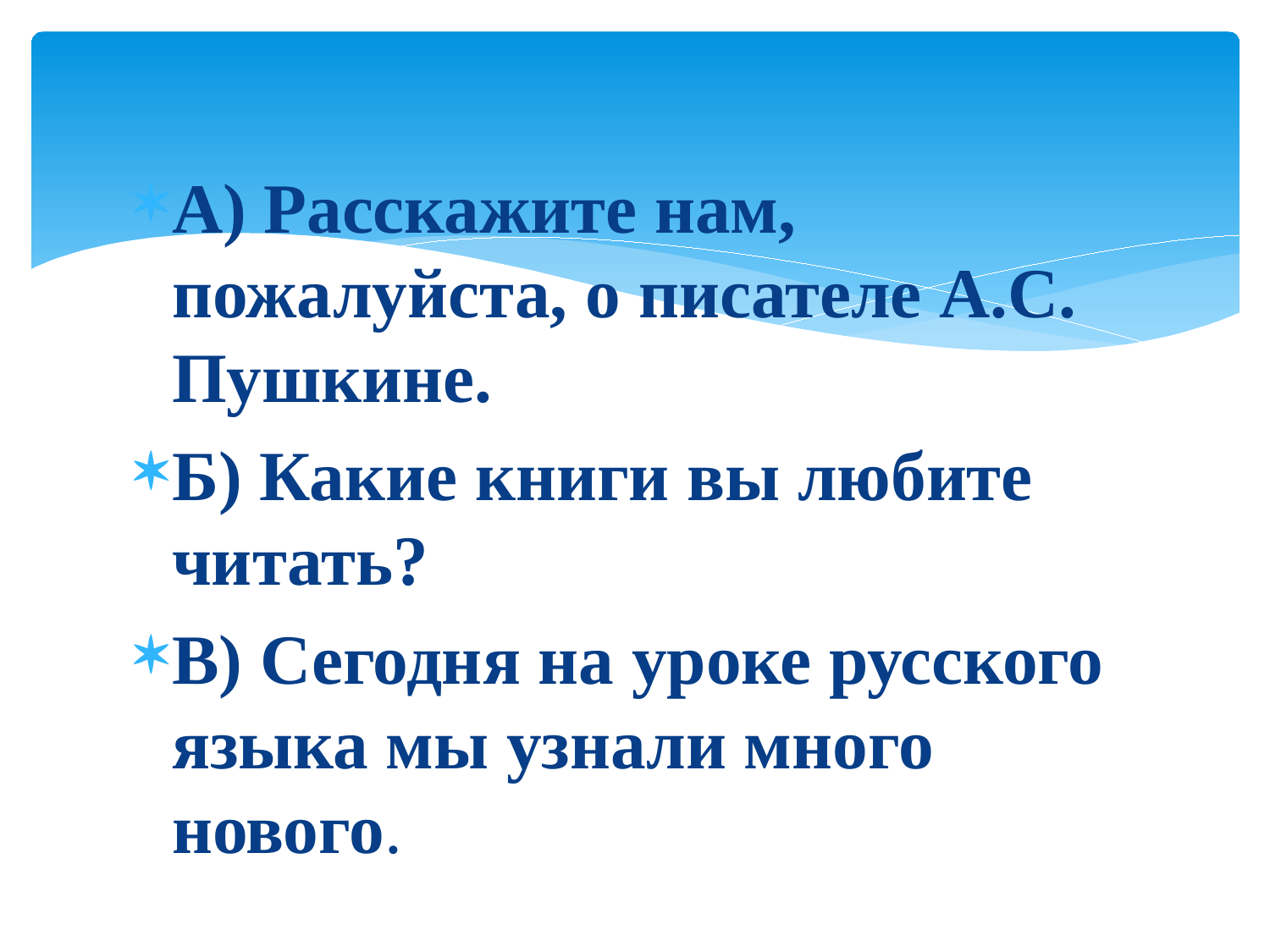

А) Расскажите нам, пожалуйста, о писателе А.С. Пушкине.
Б) Какие книги вы любите читать?
В) Сегодня на уроке русского языка мы узнали много нового.